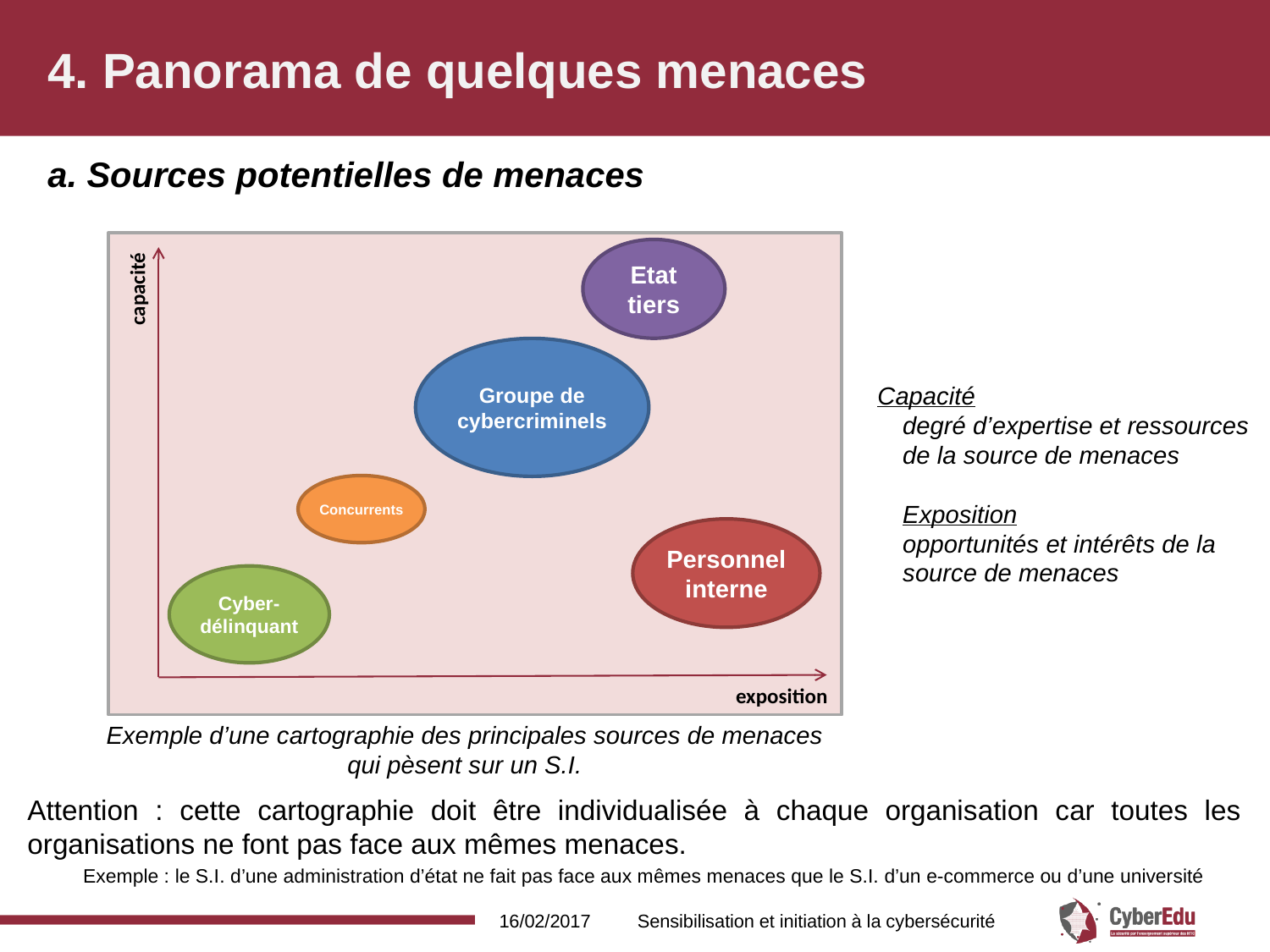

# 4. Panorama de quelques menaces
a. Sources potentielles de menaces

Etat tiers
capacité
Groupe de cybercriminels
Capacité
degré d’expertise et ressources de la source de menaces

Exposition
opportunités et intérêts de la source de menaces
Concurrents
Personnel interne
Cyber-délinquant
exposition
Exemple d’une cartographie des principales sources de menaces qui pèsent sur un S.I.
Attention : cette cartographie doit être individualisée à chaque organisation car toutes les organisations ne font pas face aux mêmes menaces.
Exemple : le S.I. d’une administration d’état ne fait pas face aux mêmes menaces que le S.I. d’un e-commerce ou d’une université
16/02/2017
Sensibilisation et initiation à la cybersécurité